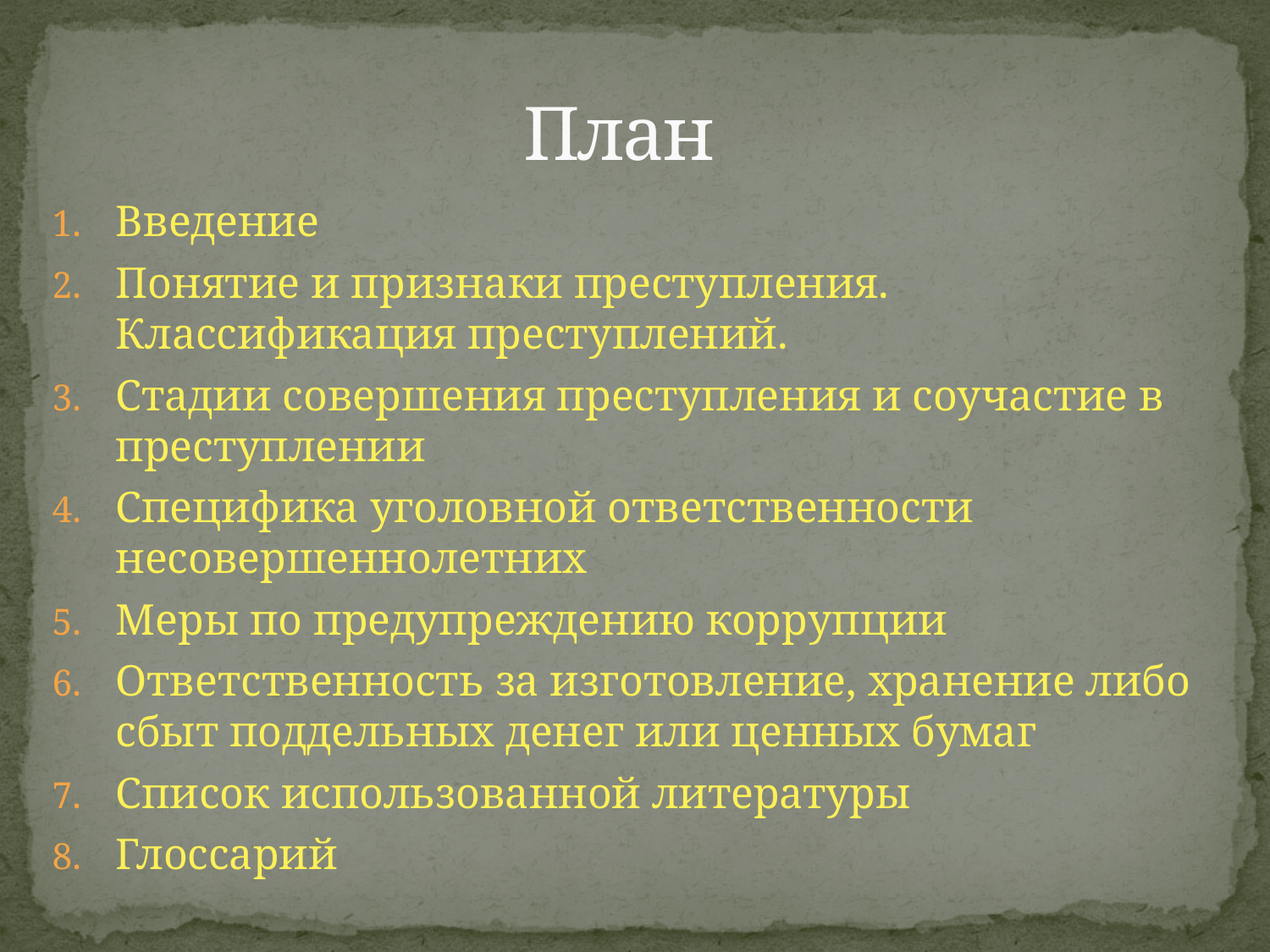

План
Введение
Понятие и признаки преступления. Классификация преступлений.
Стадии совершения преступления и соучастие в преступлении
Специфика уголовной ответственности несовершеннолетних
Меры по предупреждению коррупции
Ответственность за изготовление, хранение либо сбыт поддельных денег или ценных бумаг
Список использованной литературы
Глоссарий